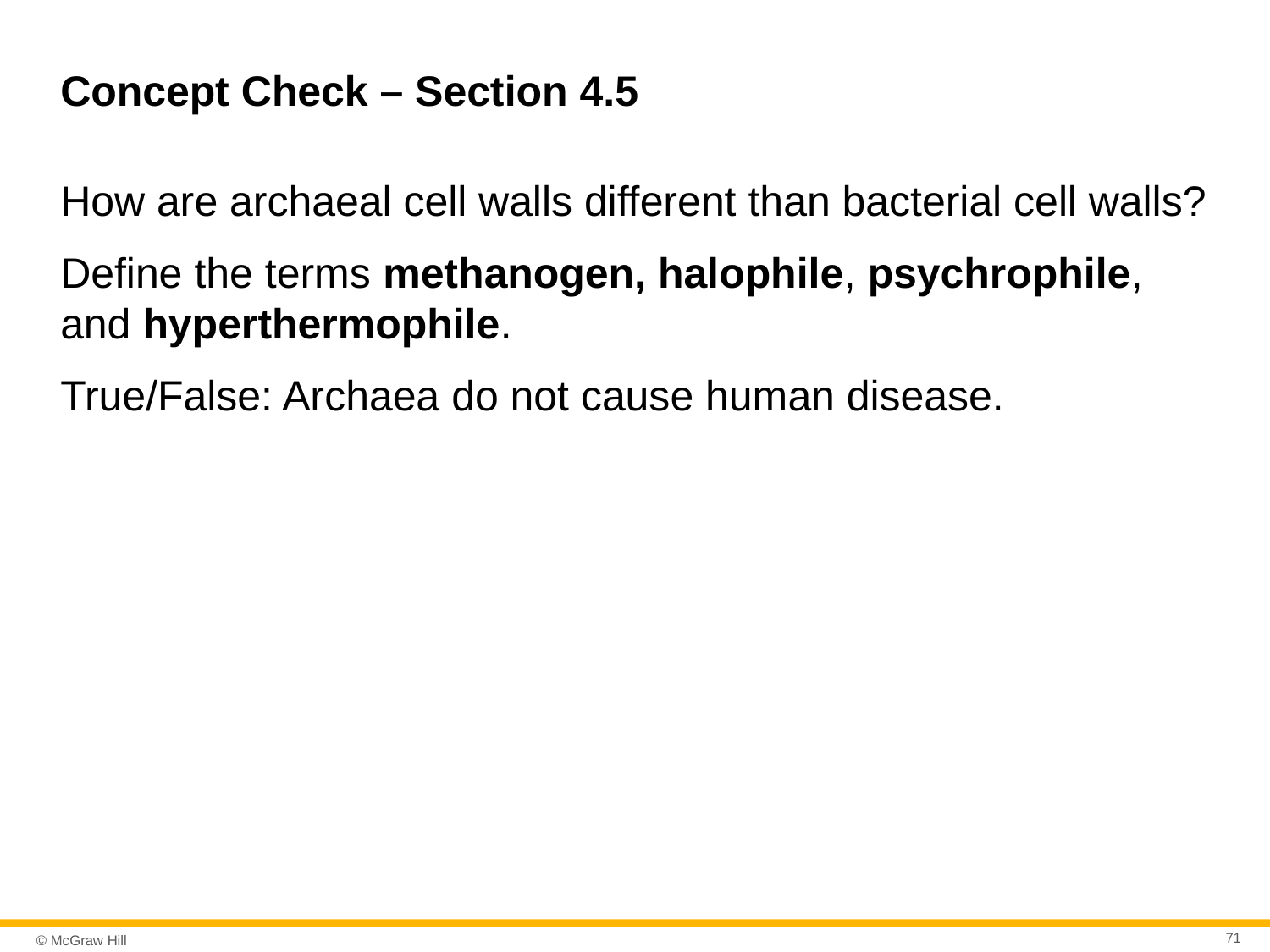

# Concept Check – Section 4.5
How are archaeal cell walls different than bacterial cell walls?
Define the terms methanogen, halophile, psychrophile, and hyperthermophile.
True/False: Archaea do not cause human disease.